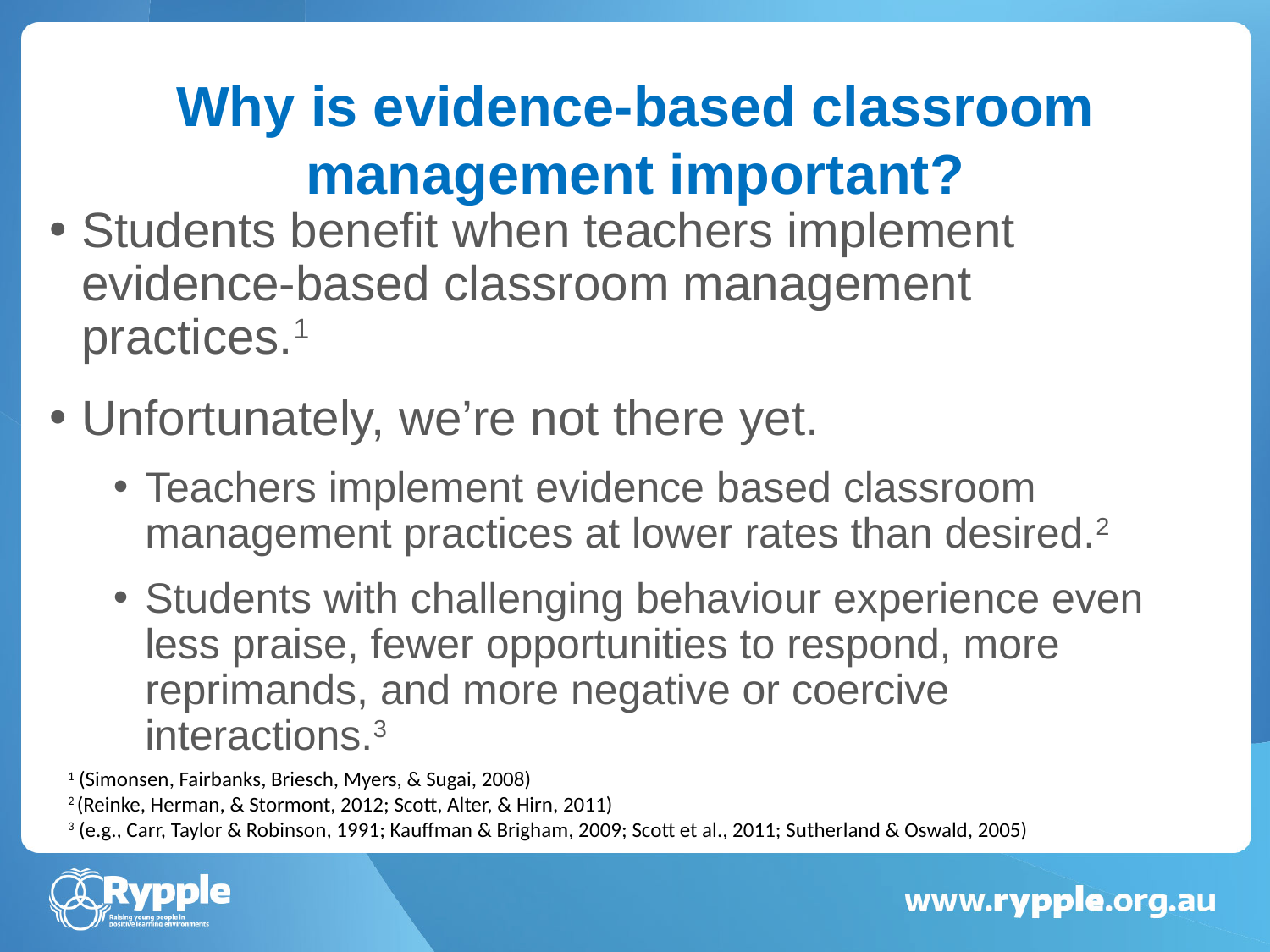

Why is evidence-based classroom management important?

Students benefit when teachers implement evidence-based classroom management practices.1
Unfortunately, we’re not there yet.
Teachers implement evidence based classroom management practices at lower rates than desired.2
Students with challenging behaviour experience even less praise, fewer opportunities to respond, more reprimands, and more negative or coercive interactions.3
1 (Simonsen, Fairbanks, Briesch, Myers, & Sugai, 2008)
2 (Reinke, Herman, & Stormont, 2012; Scott, Alter, & Hirn, 2011)
3 (e.g., Carr, Taylor & Robinson, 1991; Kauffman & Brigham, 2009; Scott et al., 2011; Sutherland & Oswald, 2005)